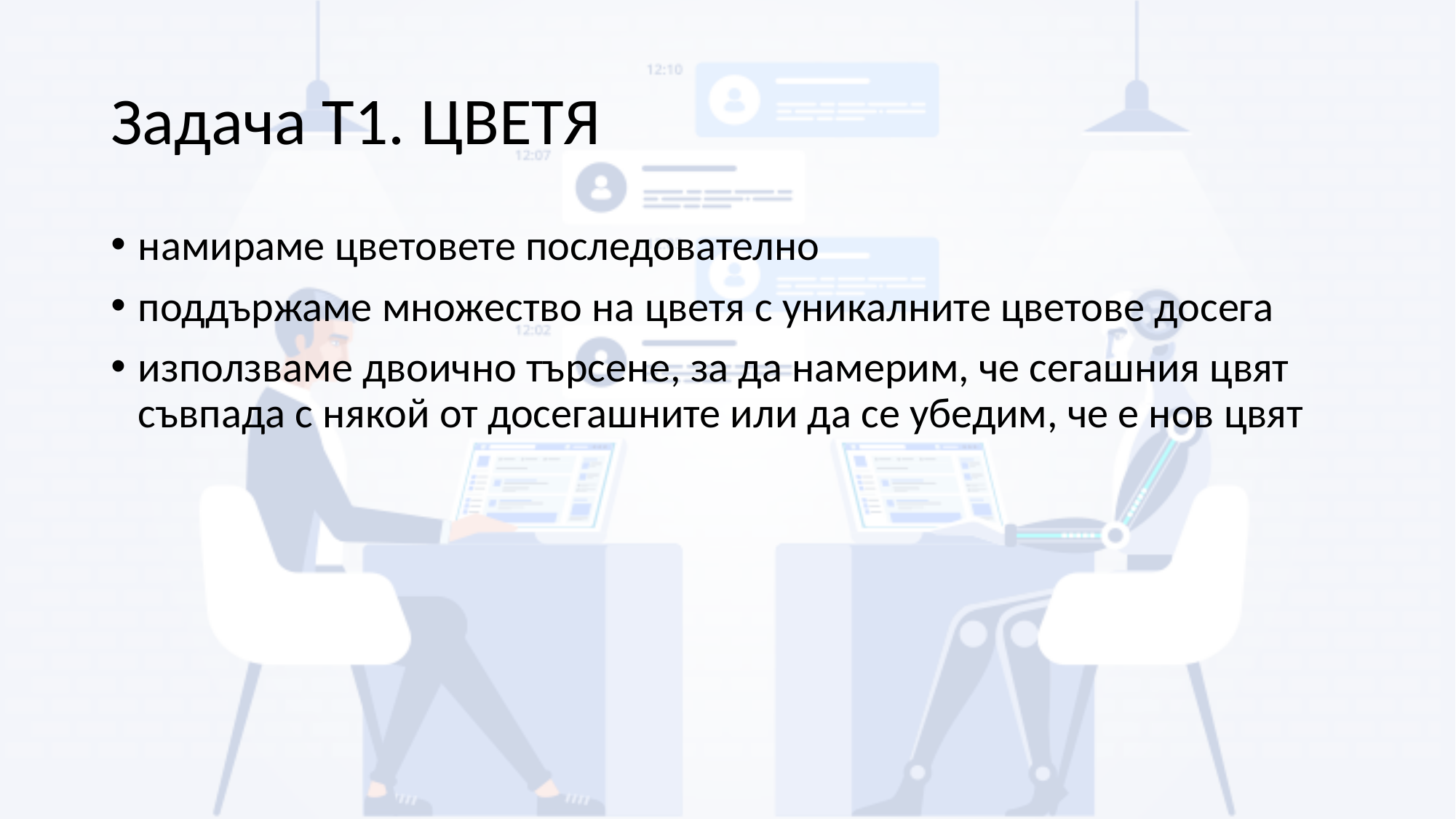

# Задача T1. ЦВЕТЯ
намираме цветовете последователно
поддържаме множество на цветя с уникалните цветове досега
използваме двоично търсене, за да намерим, че сегашния цвят съвпада с някой от досегашните или да се убедим, че е нов цвят